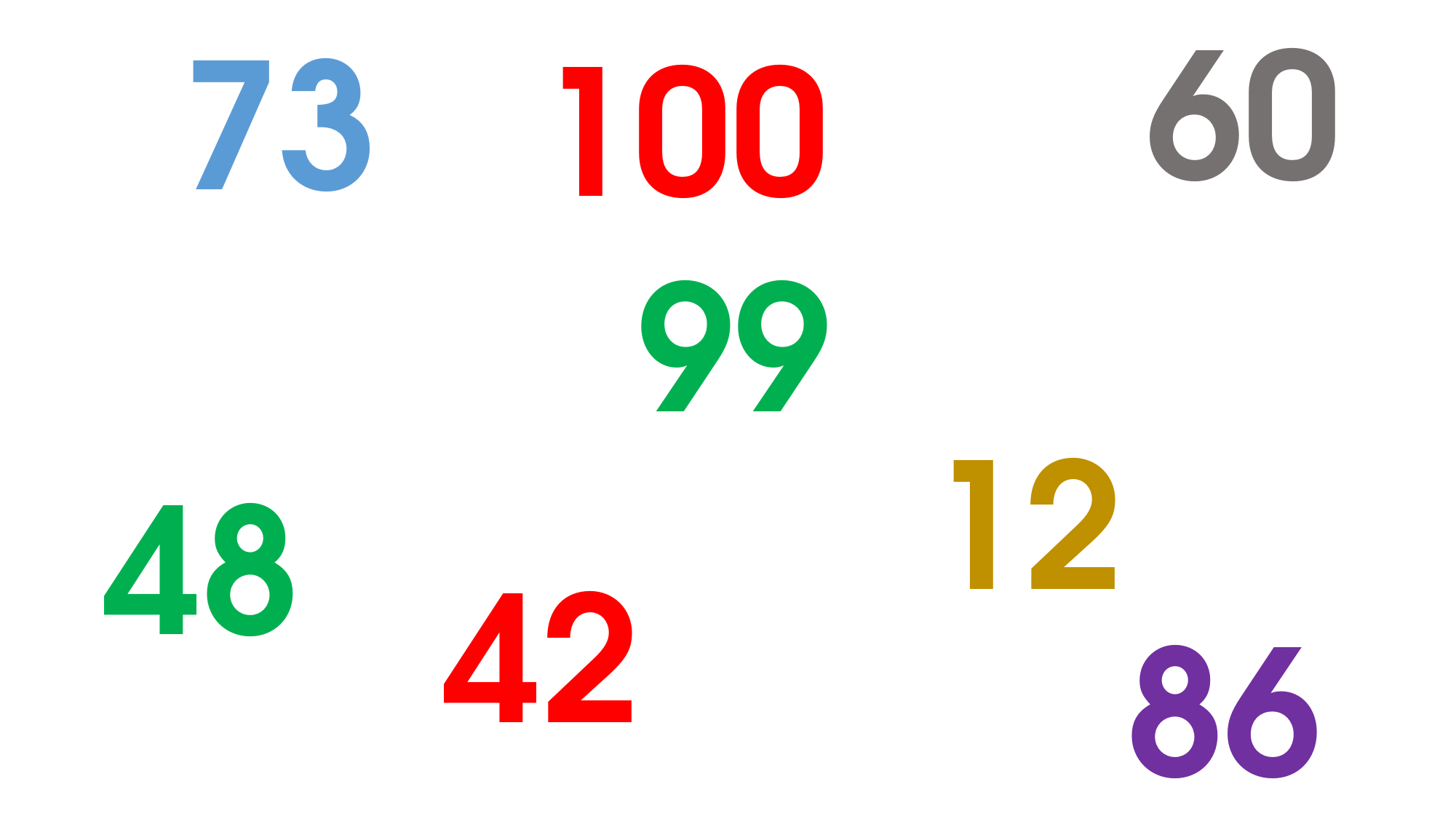

60
100
73
99
12
48
42
 86